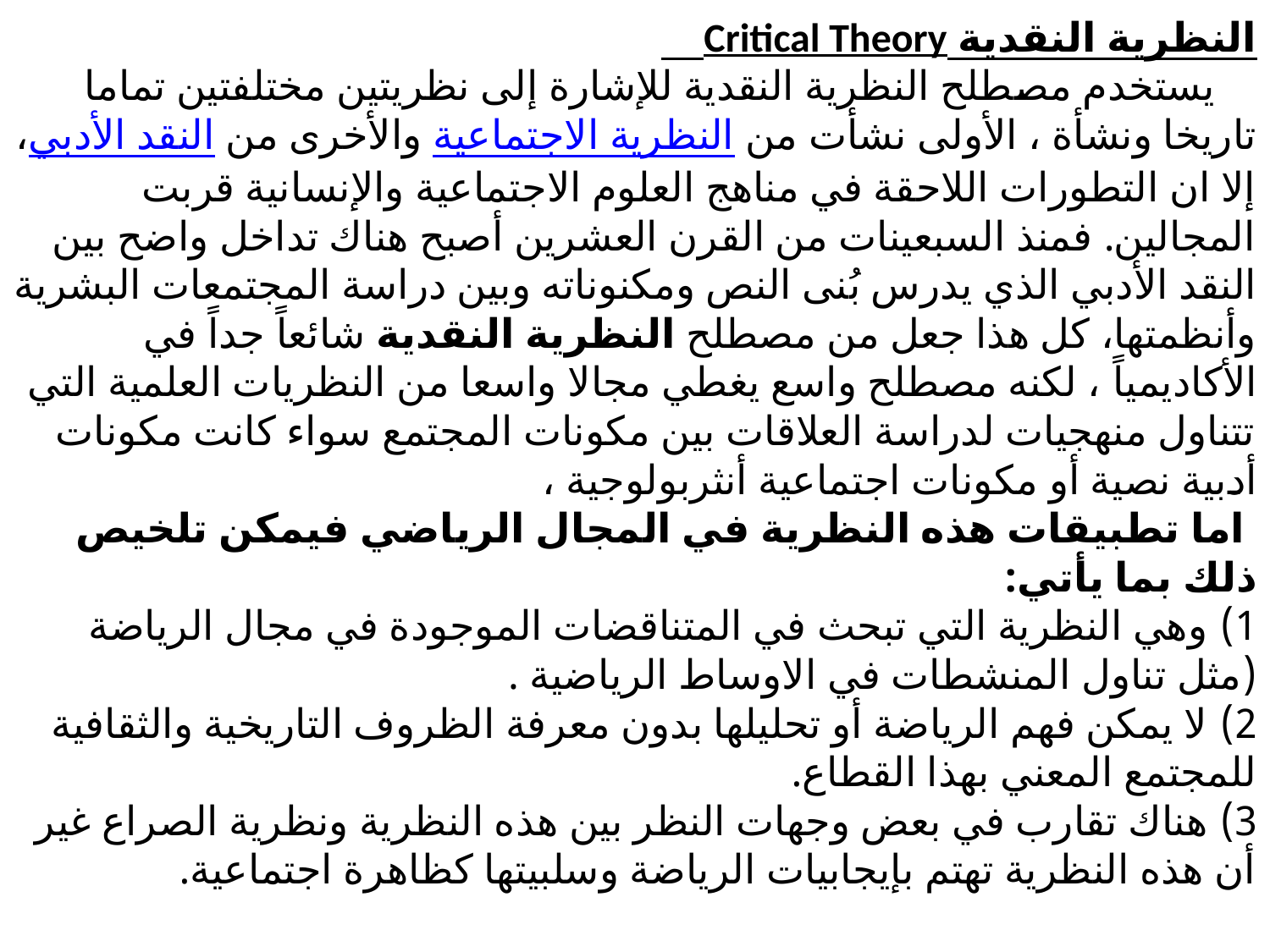

# النظرية النقدية Critical Theory يستخدم مصطلح النظرية النقدية للإشارة إلى نظريتين مختلفتين تماما تاريخا ونشأة ، الأولى نشأت من النظرية الاجتماعية والأخرى من النقد الأدبي، إلا ان التطورات اللاحقة في مناهج العلوم الاجتماعية والإنسانية قربت المجالين. فمنذ السبعينات من القرن العشرين أصبح هناك تداخل واضح بين النقد الأدبي الذي يدرس بُنى النص ومكنوناته وبين دراسة المجتمعات البشرية وأنظمتها، كل هذا جعل من مصطلح النظرية النقدية شائعاً جداً في الأكاديمياً ، لكنه مصطلح واسع يغطي مجالا واسعا من النظريات العلمية التي تتناول منهجيات لدراسة العلاقات بين مكونات المجتمع سواء كانت مكونات أدبية نصية أو مكونات اجتماعية أنثربولوجية ، اما تطبيقات هذه النظرية في المجال الرياضي فيمكن تلخيص ذلك بما يأتي:   1) وهي النظرية التي تبحث في المتناقضات الموجودة في مجال الرياضة (مثل تناول المنشطات في الاوساط الرياضية . 2) لا يمكن فهم الرياضة أو تحليلها بدون معرفة الظروف التاريخية والثقافية للمجتمع المعني بهذا القطاع. 3) هناك تقارب في بعض وجهات النظر بين هذه النظرية ونظرية الصراع غير أن هذه النظرية تهتم بإيجابيات الرياضة وسلبيتها كظاهرة اجتماعية.